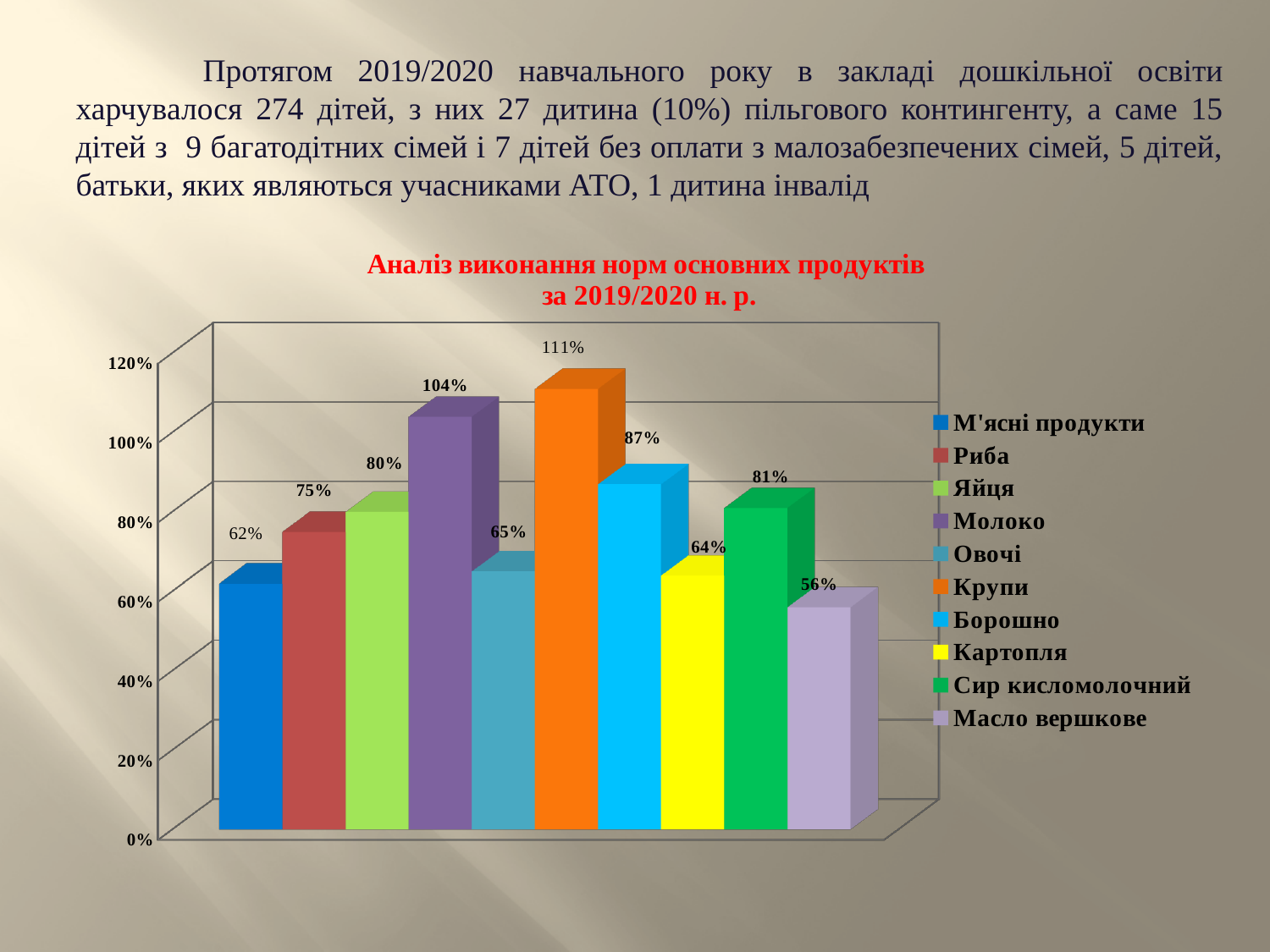

Протягом 2019/2020 навчального року в закладі дошкільної освіти харчувалося 274 дітей, з них 27 дитина (10%) пільгового контингенту, а саме 15 дітей з  9 багатодітних сімей і 7 дітей без оплати з малозабезпечених сімей, 5 дітей, батьки, яких являються учасниками АТО, 1 дитина інвалід

[unsupported chart]